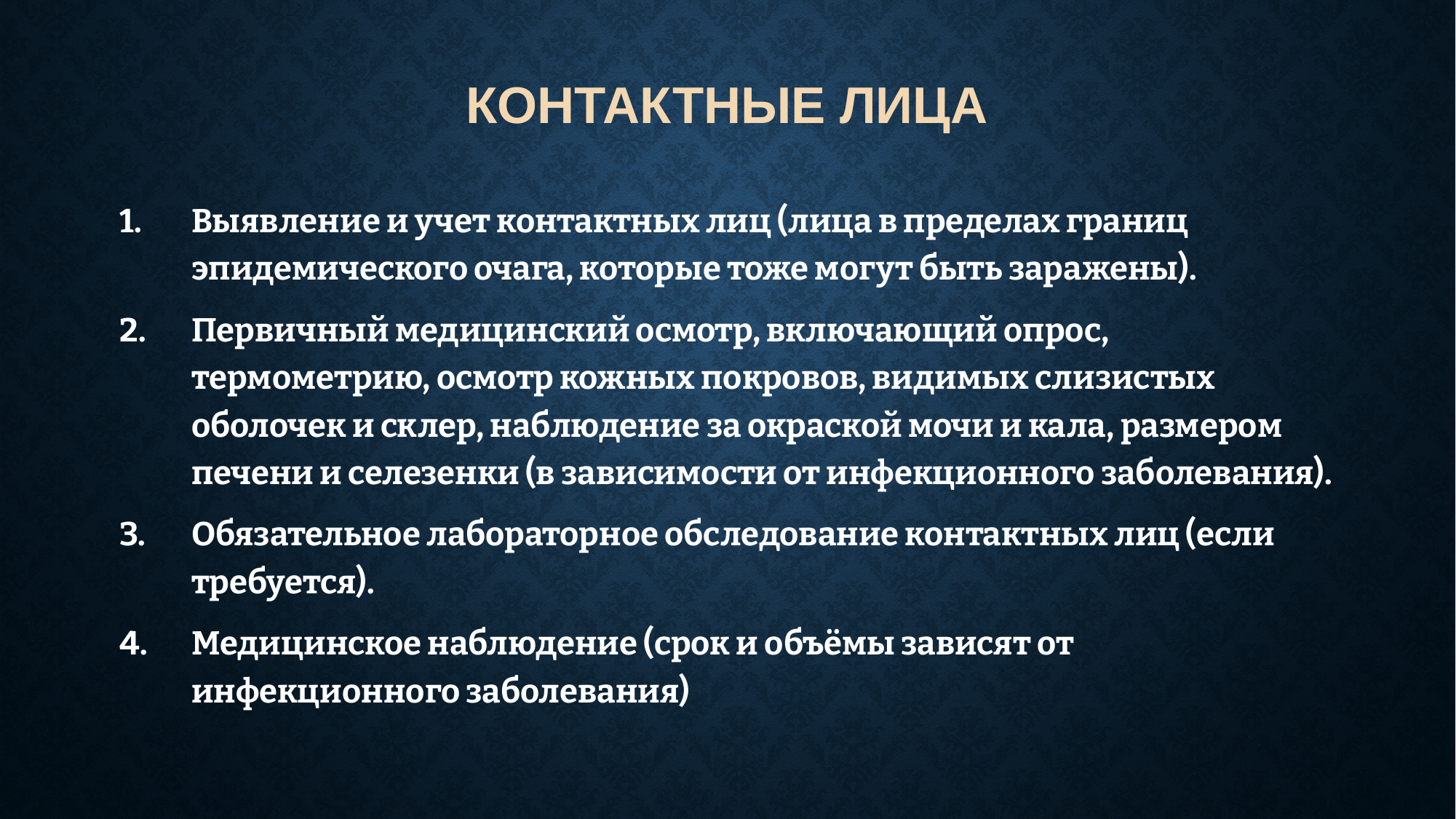

# Контактные лица
Выявление и учет контактных лиц (лица в пределах границ эпидемического очага, которые тоже могут быть заражены).
Первичный медицинский осмотр, включающий опрос, термометрию, осмотр кожных покровов, видимых слизистых оболочек и склер, наблюдение за окраской мочи и кала, размером печени и селезенки (в зависимости от инфекционного заболевания).
Обязательное лабораторное обследование контактных лиц (если требуется).
Медицинское наблюдение (срок и объёмы зависят от инфекционного заболевания)